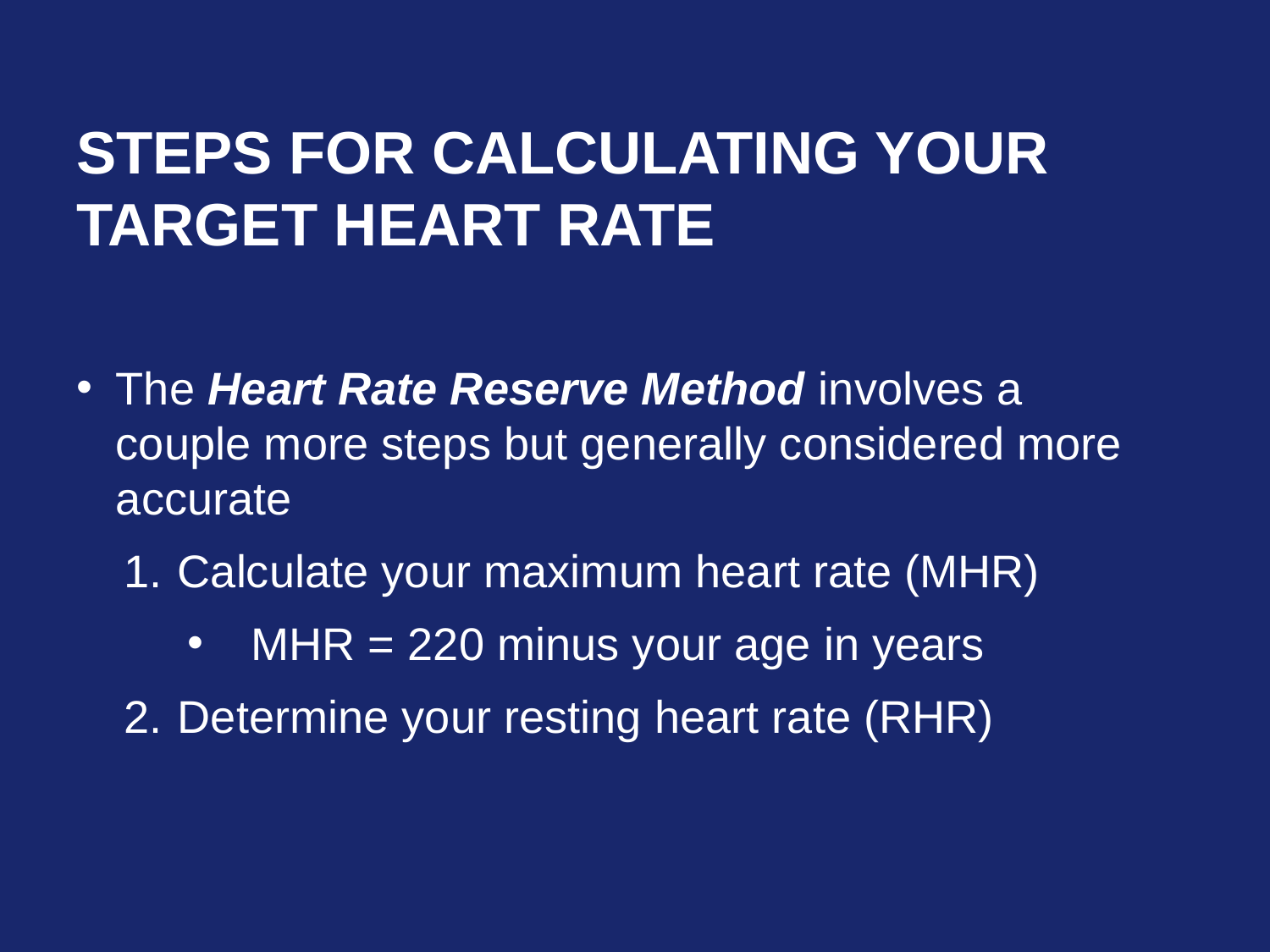

# Steps for Calculating Your Target Heart rate
The Heart Rate Reserve Method involves a couple more steps but generally considered more accurate
Calculate your maximum heart rate (MHR)
MHR = 220 minus your age in years
Determine your resting heart rate (RHR)